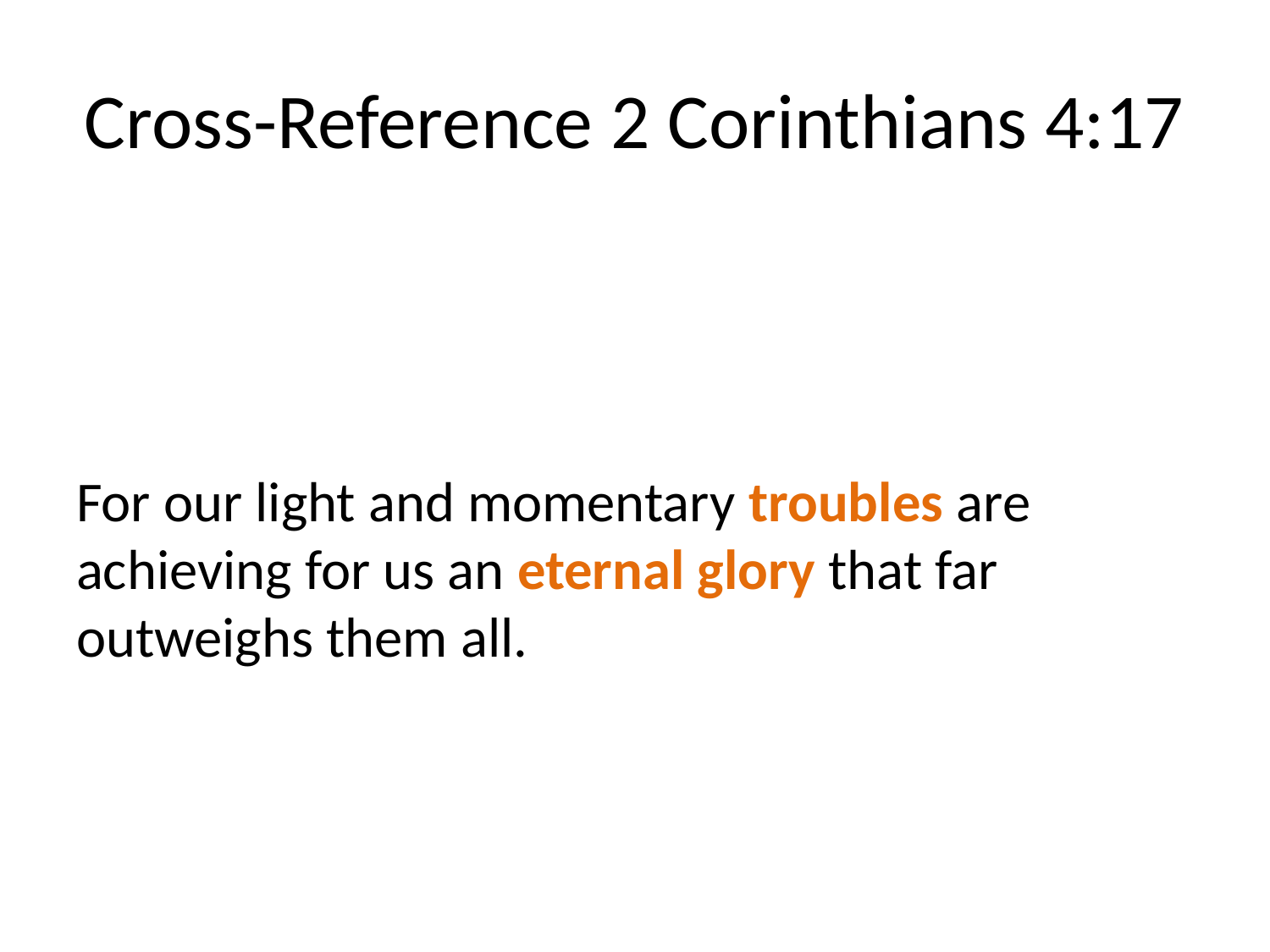

# Cross-Reference 2 Corinthians 4:17

For our light and momentary troubles are achieving for us an eternal glory that far outweighs them all.